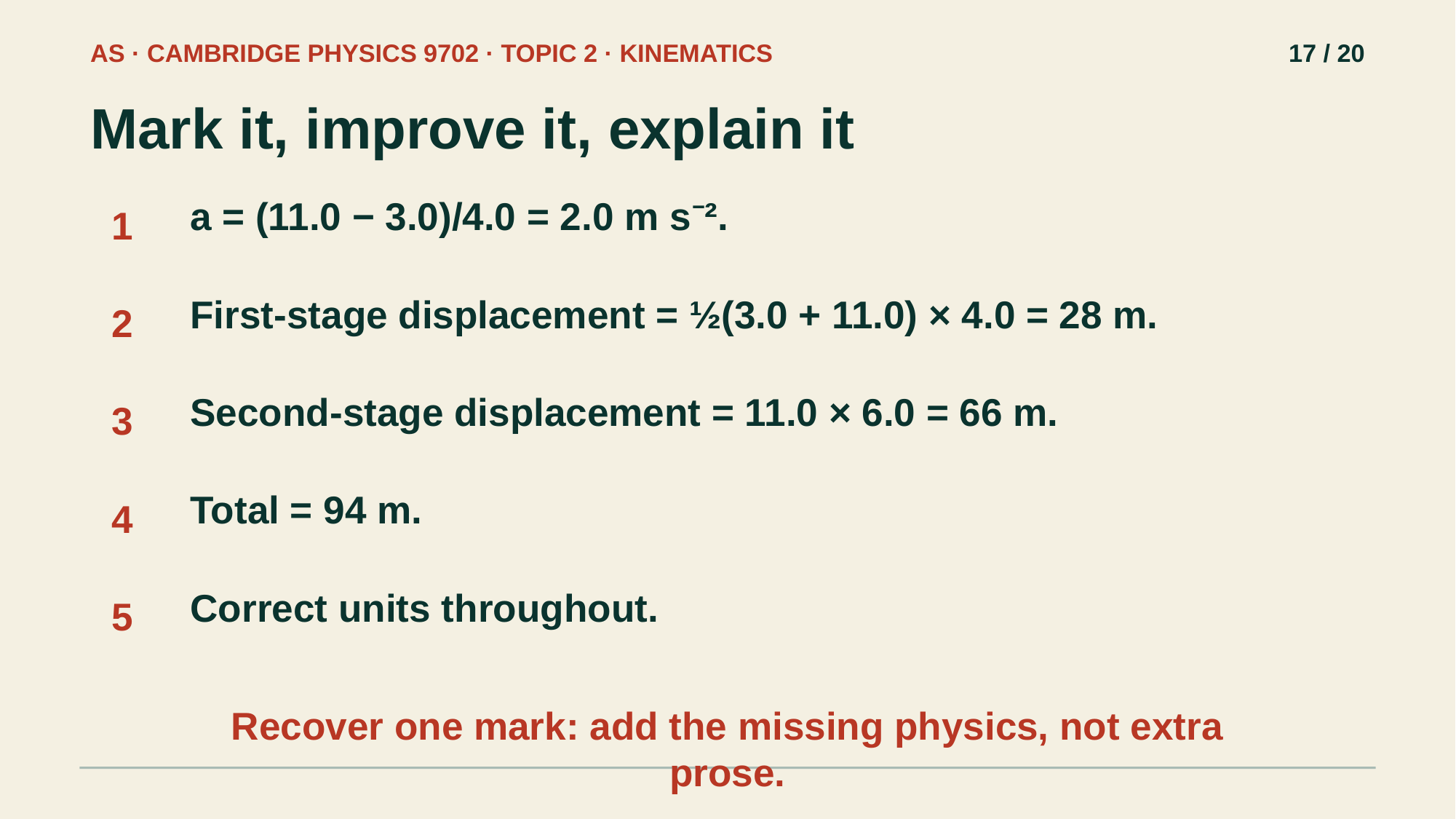

AS · CAMBRIDGE PHYSICS 9702 · TOPIC 2 · KINEMATICS
17 / 20
Mark it, improve it, explain it
a = (11.0 − 3.0)/4.0 = 2.0 m s⁻².
1
First-stage displacement = ½(3.0 + 11.0) × 4.0 = 28 m.
2
Second-stage displacement = 11.0 × 6.0 = 66 m.
3
Total = 94 m.
4
Correct units throughout.
5
Recover one mark: add the missing physics, not extra prose.